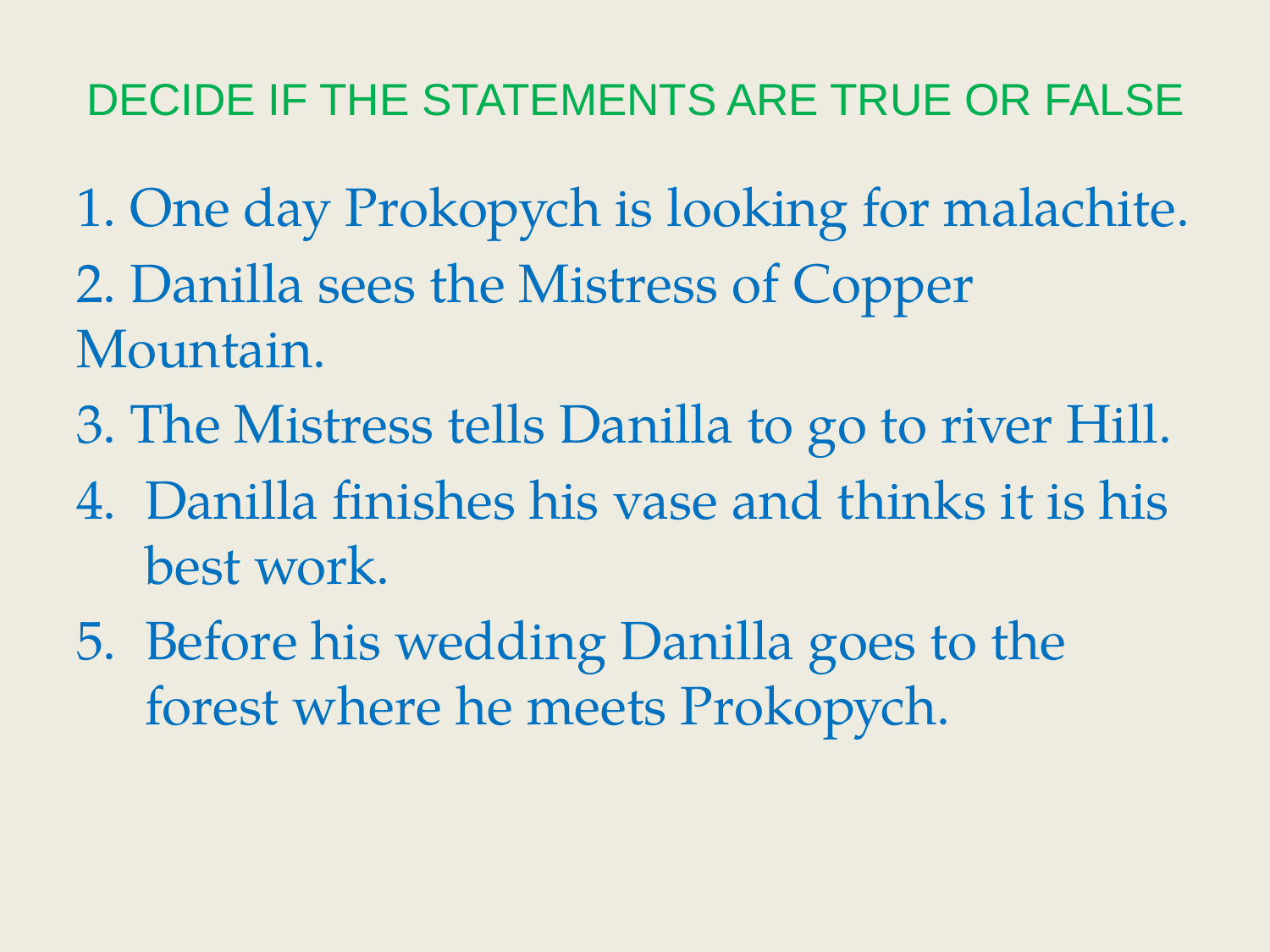

# DECIDE IF THE STATEMENTS ARE TRUE OR FALSE
1. One day Prokopych is looking for malachite.
2. Danilla sees the Mistress of Copper Mountain.
3. The Mistress tells Danilla to go to river Hill.
Danilla finishes his vase and thinks it is his best work.
Before his wedding Danilla goes to the forest where he meets Prokopych.